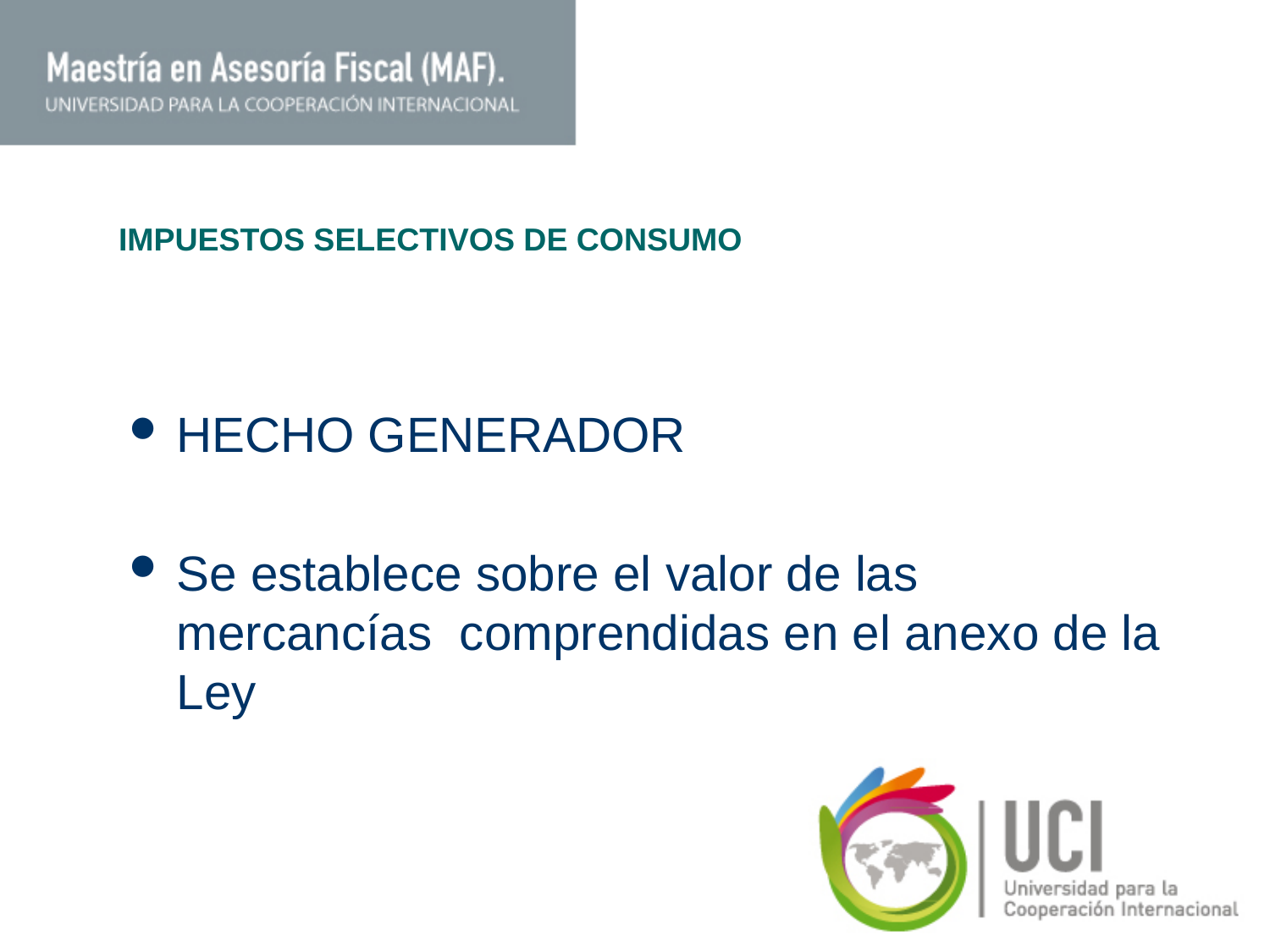

# IMPUESTOS SELECTIVOS DE CONSUMO

HECHO GENERADOR

Se establece sobre el valor de las mercancías  comprendidas en el anexo de la Ley
4